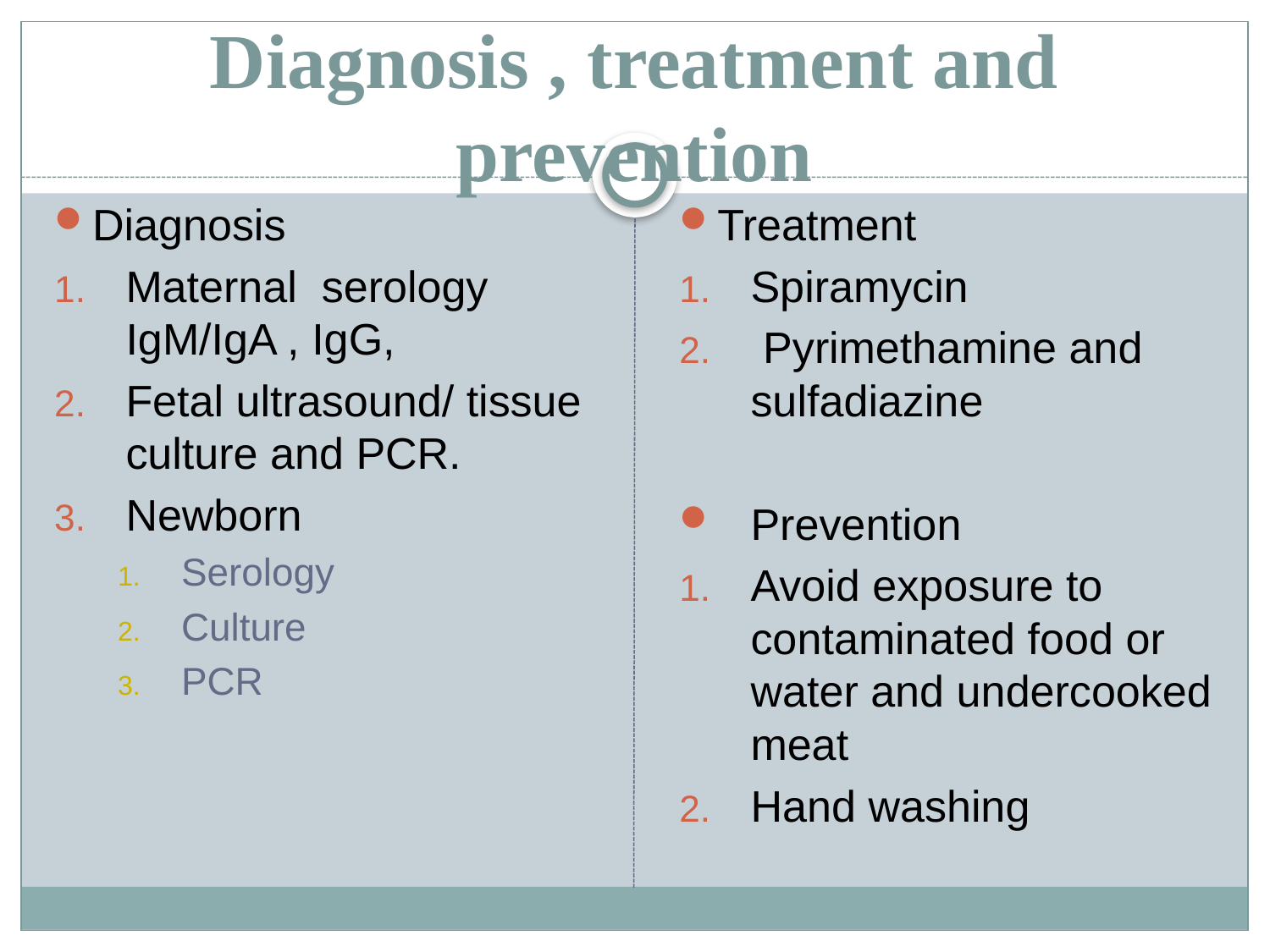

Diagnosis
Maternal  serology IgM/IgA , IgG,
Fetal ultrasound/ tissue culture and PCR.
Newborn
Serology
Culture
PCR

Treatment
Spiramycin
 Pyrimethamine and sulfadiazine

Prevention
Avoid exposure to contaminated food or water and undercooked meat
Hand washing
# Diagnosis , treatment and prevention